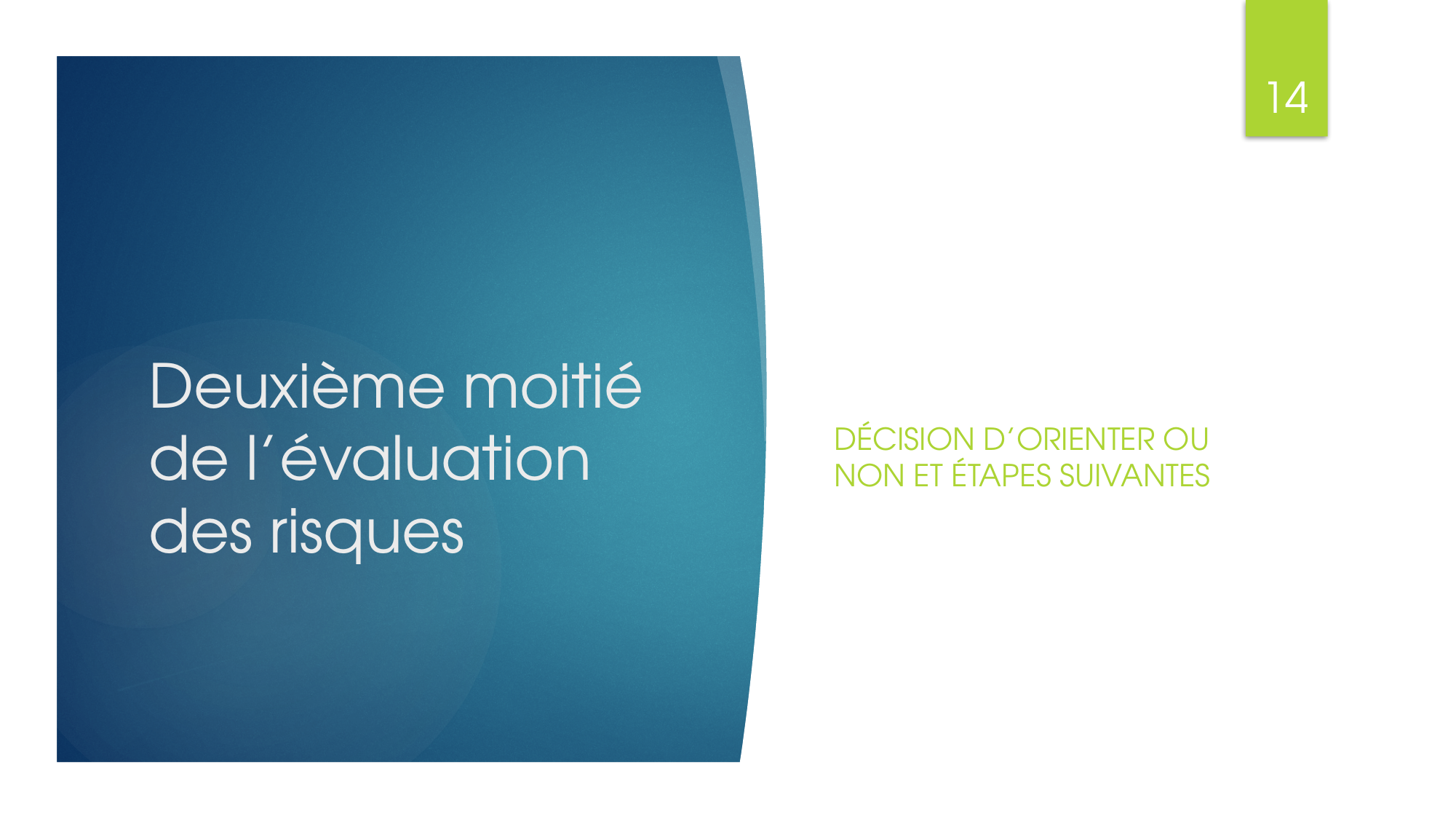

14
Décision d’orienter ou non et étapes suivantes
# Deuxième moitié de l’évaluation des risques